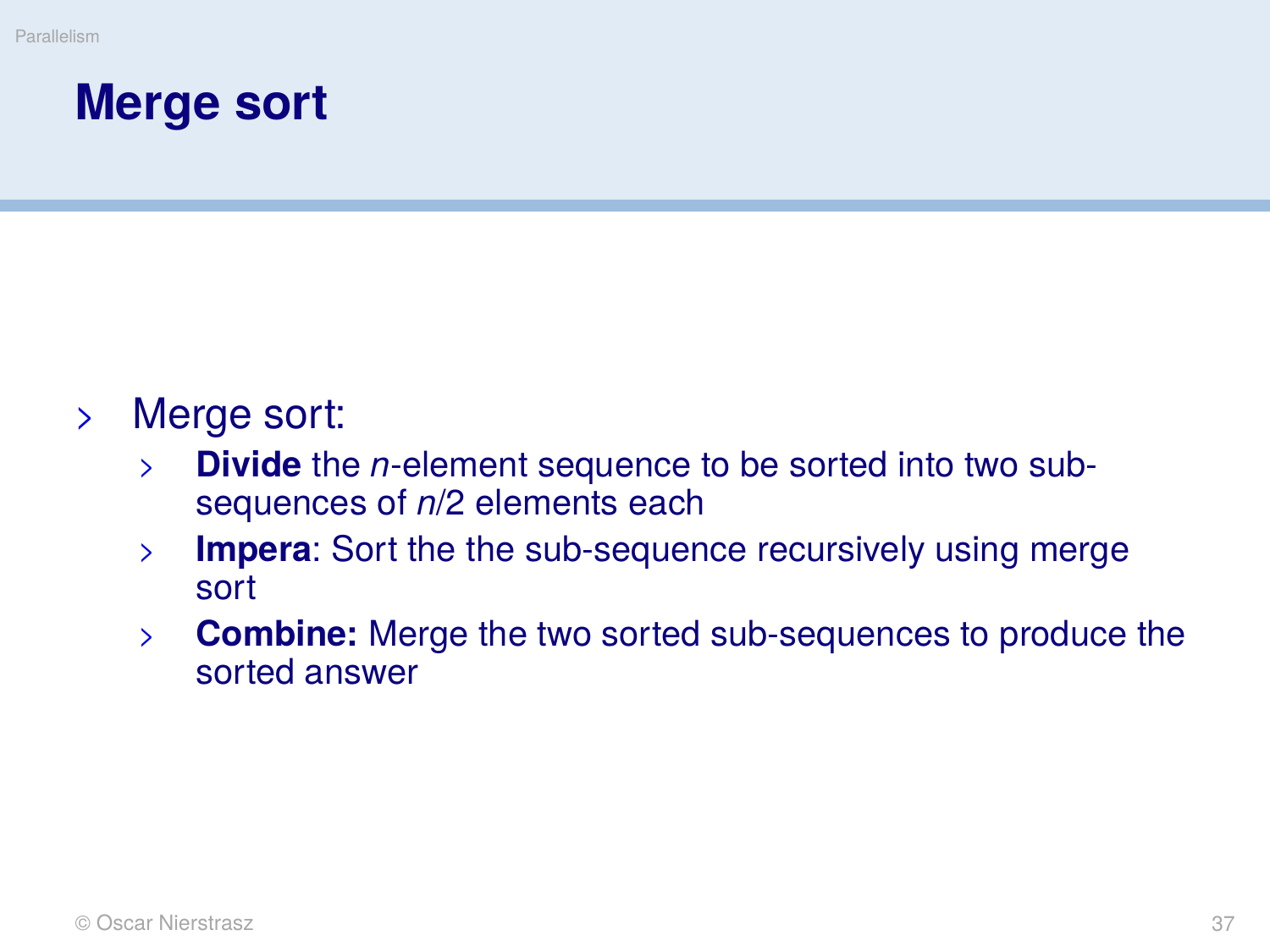

Parallelism
# Merge sort
Merge sort:
Divide the n-element sequence to be sorted into two sub-sequences of n/2 elements each
Impera: Sort the the sub-sequence recursively using merge sort
Combine: Merge the two sorted sub-sequences to produce the sorted answer
© Oscar Nierstrasz
37